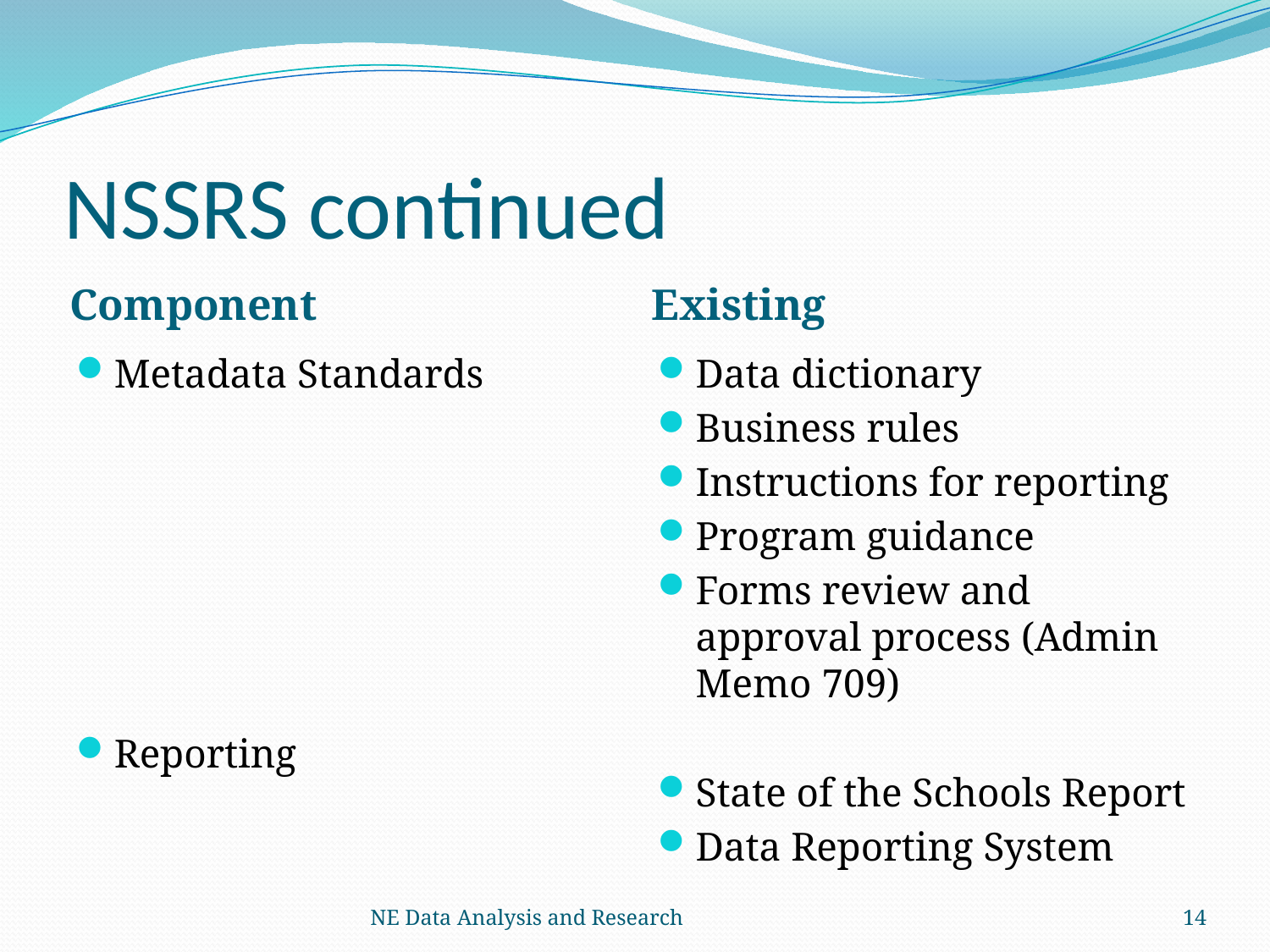

# NSSRS continued
Component
Existing
Metadata Standards

Reporting
Data dictionary
Business rules
Instructions for reporting
Program guidance
Forms review and approval process (Admin Memo 709)

State of the Schools Report
Data Reporting System
NE Data Analysis and Research
14